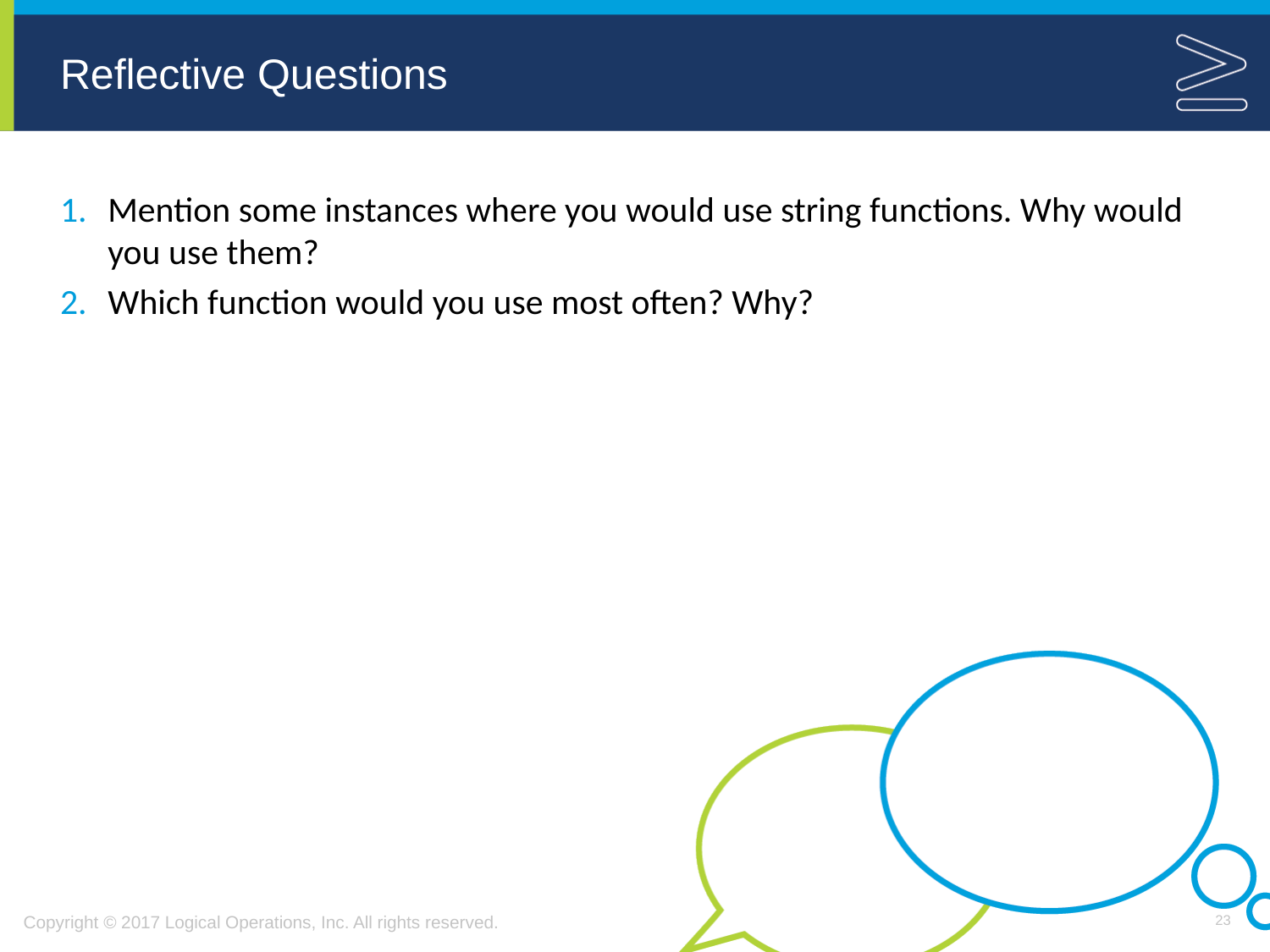

# Reflective Questions
Mention some instances where you would use string functions. Why would you use them?
Which function would you use most often? Why?
23